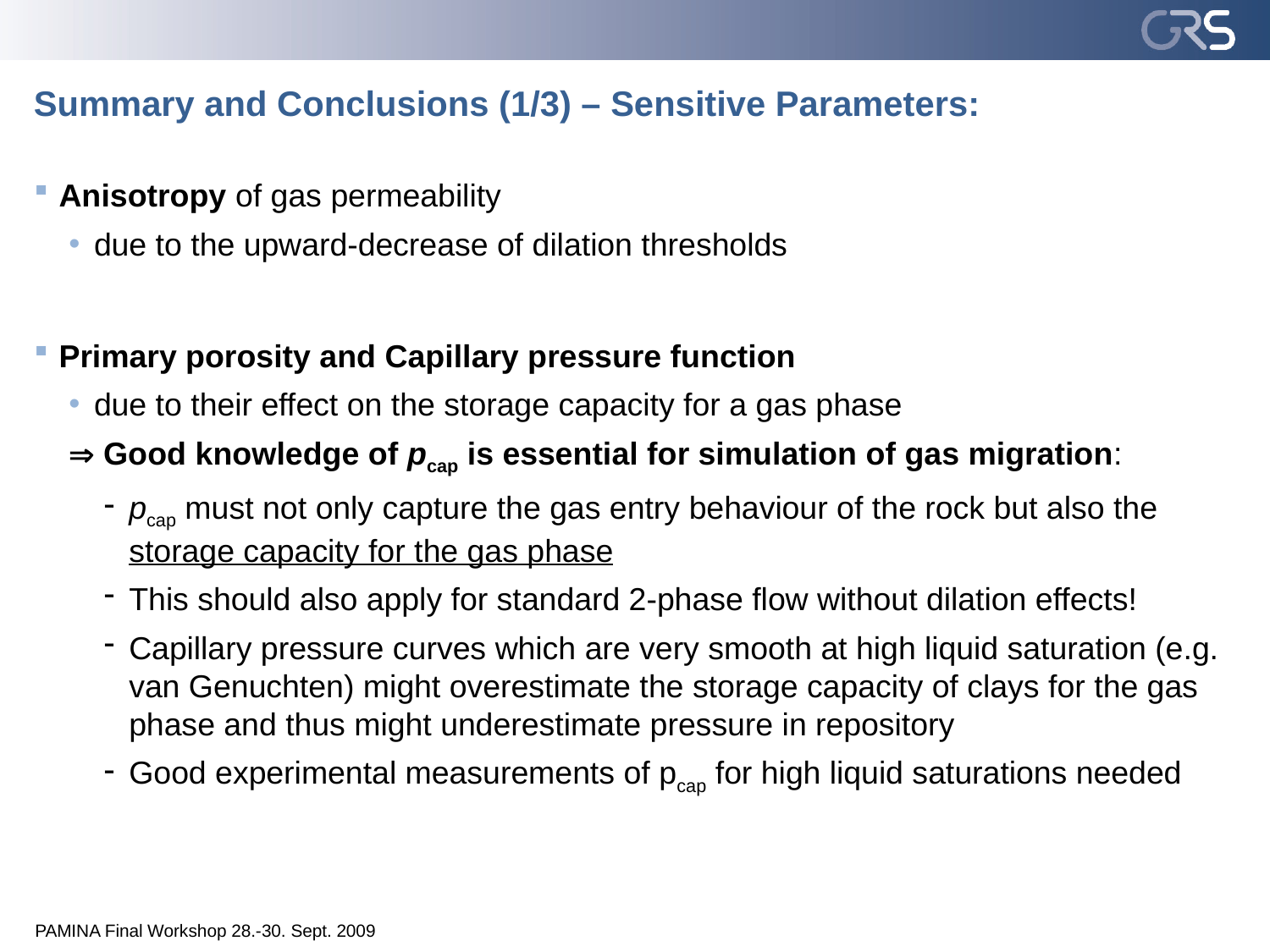

# Summary and Conclusions (1/3) – Sensitive Parameters:
Anisotropy of gas permeability
due to the upward-decrease of dilation thresholds

Primary porosity and Capillary pressure function
due to their effect on the storage capacity for a gas phase
⇒ Good knowledge of pcap is essential for simulation of gas migration:
pcap must not only capture the gas entry behaviour of the rock but also the storage capacity for the gas phase
This should also apply for standard 2-phase flow without dilation effects!
Capillary pressure curves which are very smooth at high liquid saturation (e.g. van Genuchten) might overestimate the storage capacity of clays for the gas phase and thus might underestimate pressure in repository
Good experimental measurements of pcap for high liquid saturations needed

PAMINA Final Workshop 28.-30. Sept. 2009